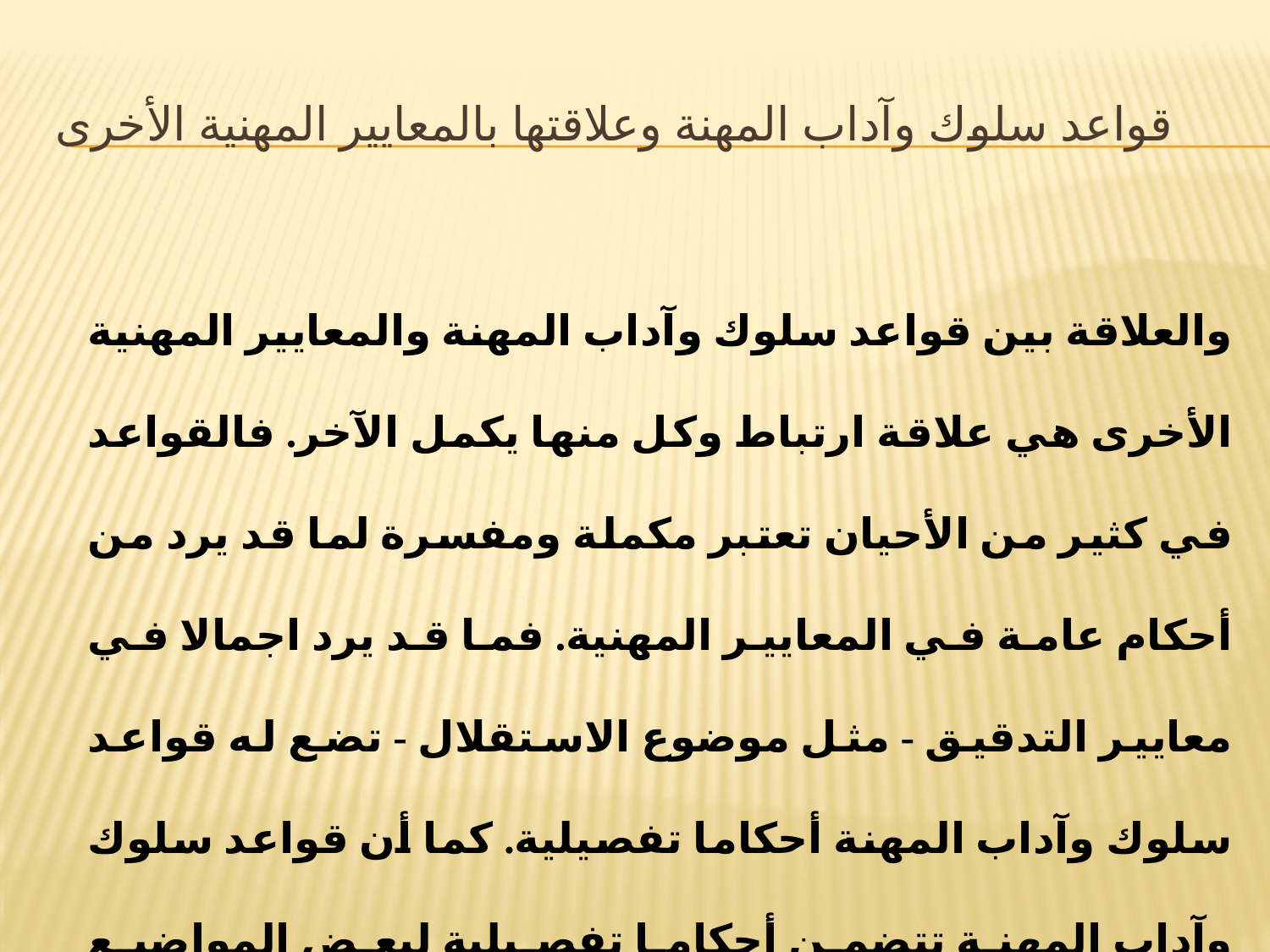

# قواعد سلوك وآداب المهنة وعلاقتها بالمعايير المهنية الأخرى
والعلاقة بين قواعد سلوك وآداب المهنة والمعايير المهنية الأخرى هي علاقة ارتباط وكل منها يكمل الآخر. فالقواعد في كثير من الأحيان تعتبر مكملة ومفسرة لما قد يرد من أحكام عامة في المعايير المهنية. فما قد يرد اجمالا في معايير التدقيق - مثل موضوع الاستقلال - تضع له قواعد سلوك وآداب المهنة أحكاما تفصيلية. كما أن قواعد سلوك وآداب المهنة تتضمن أحكاما تفصيلية لبعض المواضيع التي لا تتطرق اليها المعايير عادة مثل العمولات والاعلان